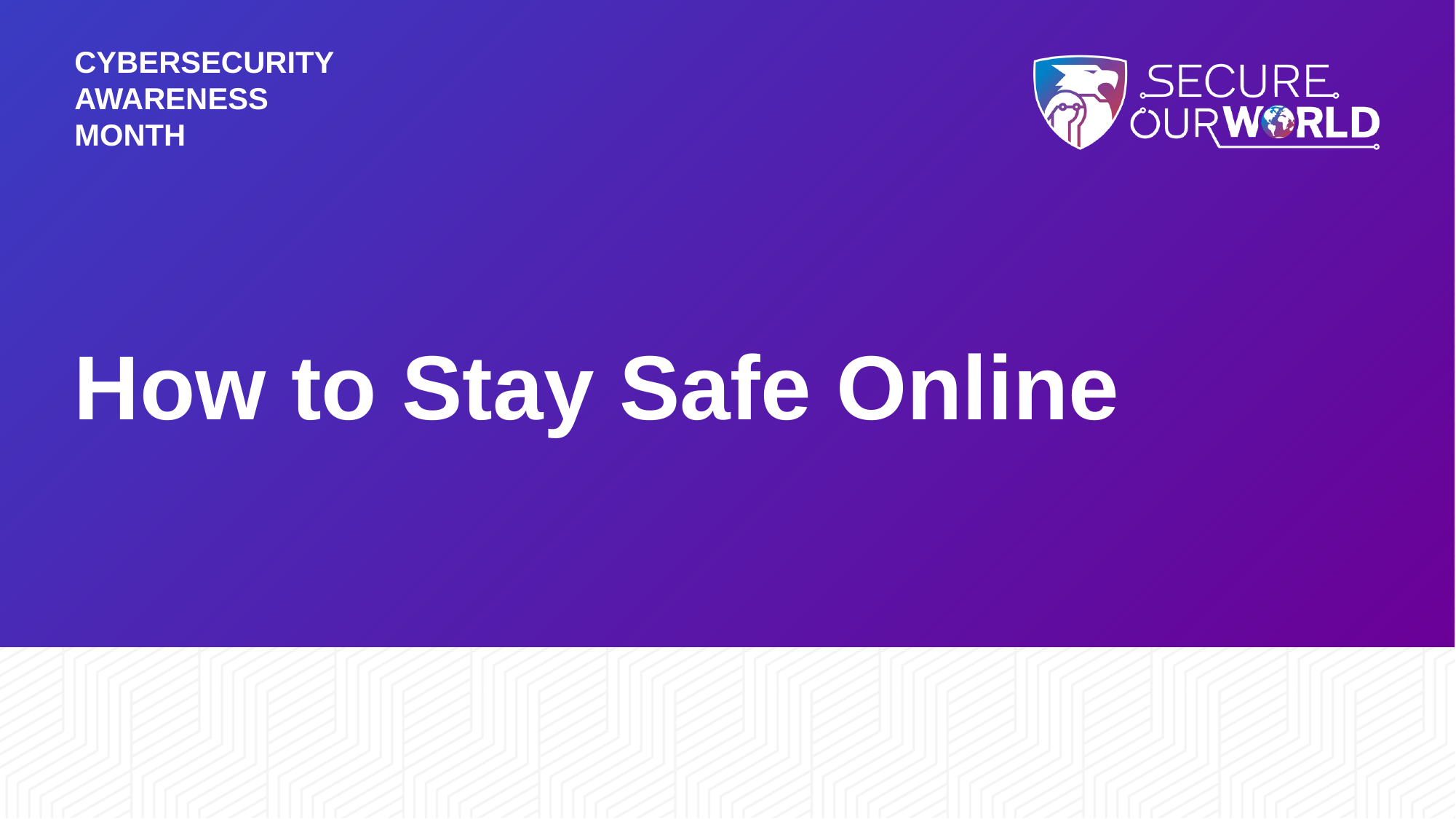

Cybersecurity 
Awareness 
Month

# How to Stay Safe Online